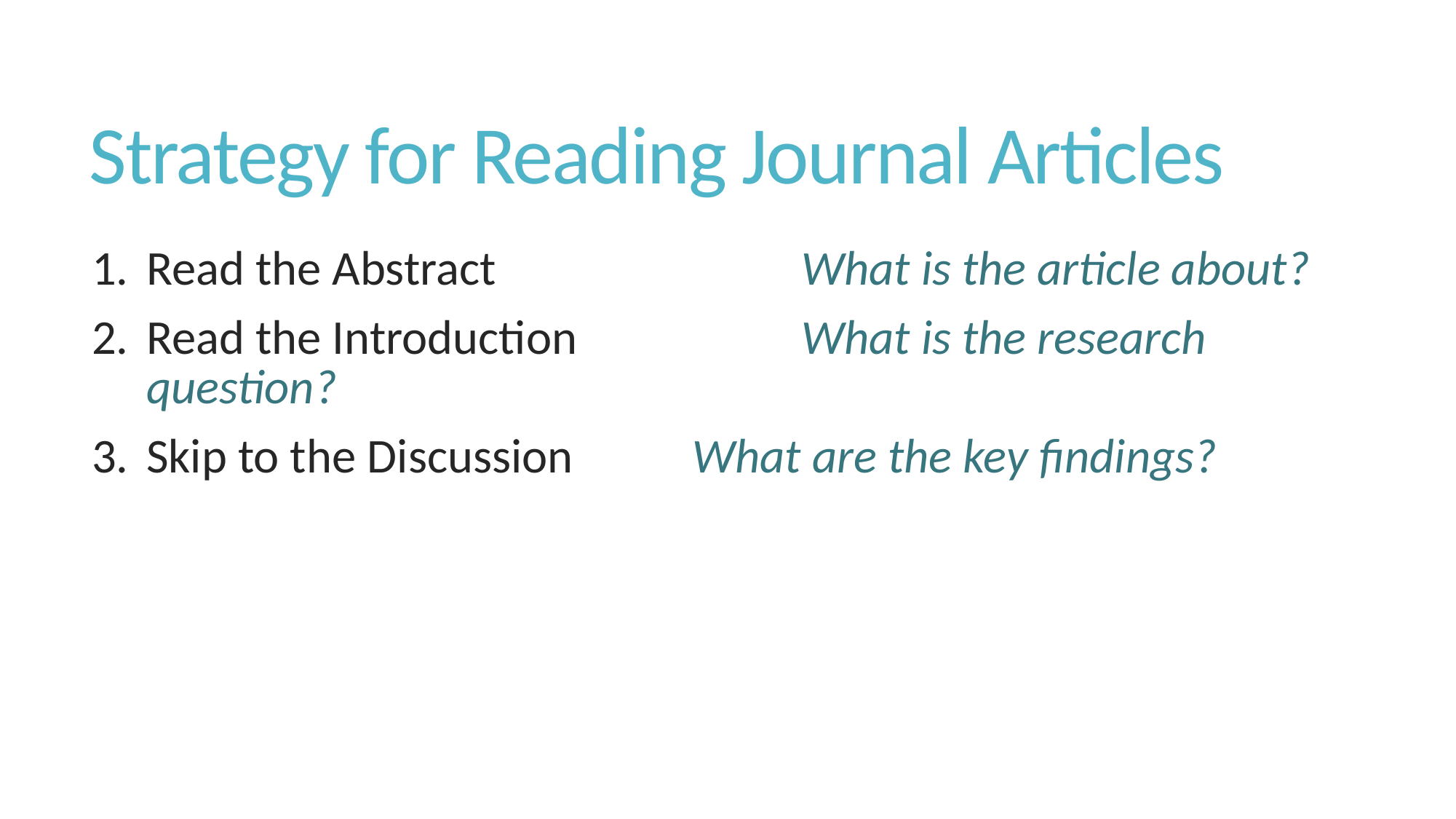

# Strategy for Reading Journal Articles
Read the Abstract 			What is the article about?
Read the Introduction 		What is the research question?
Skip to the Discussion		What are the key findings?